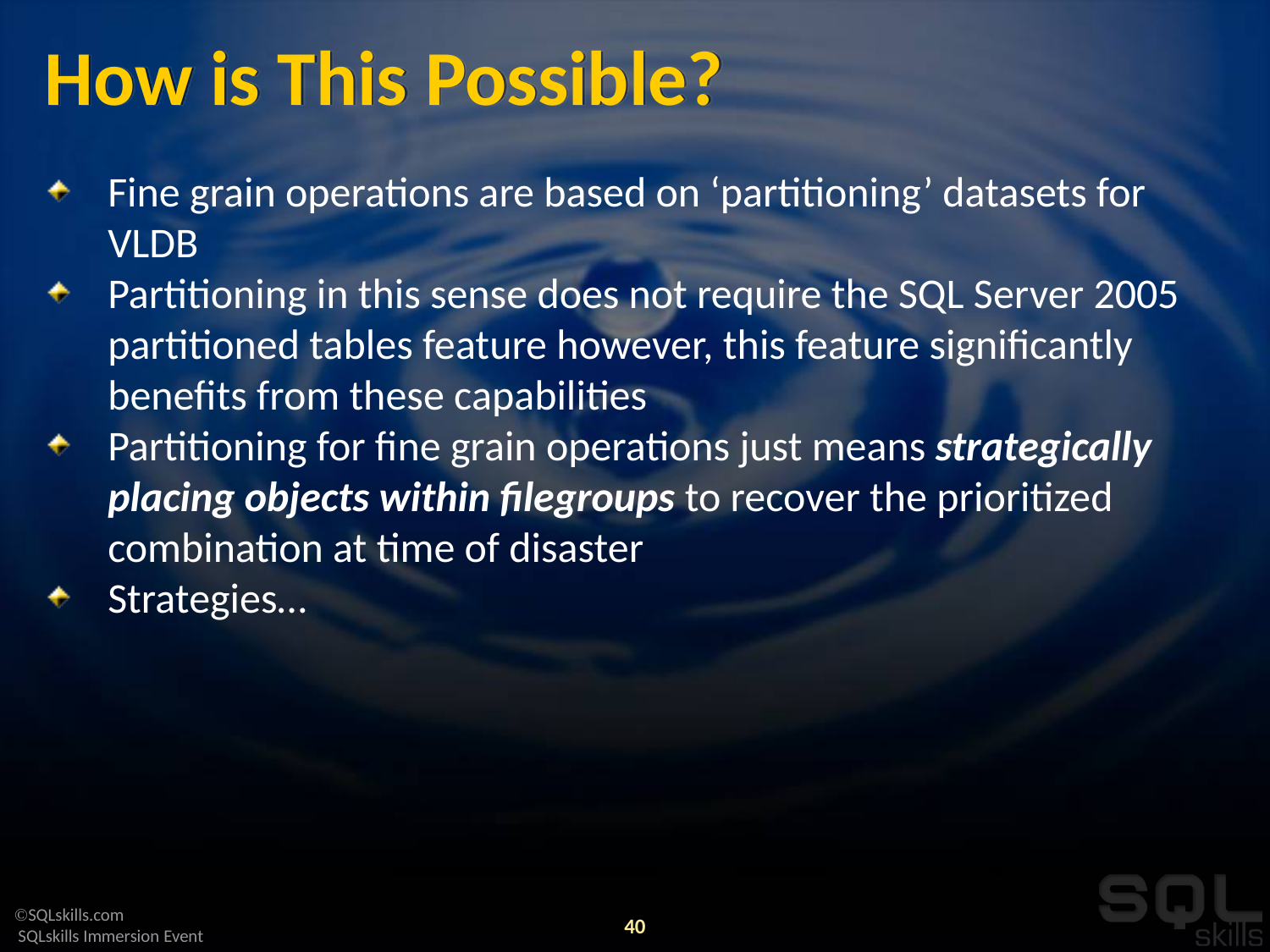

# How is This Possible?
Fine grain operations are based on ‘partitioning’ datasets for VLDB
Partitioning in this sense does not require the SQL Server 2005 partitioned tables feature however, this feature significantly benefits from these capabilities
Partitioning for fine grain operations just means strategically placing objects within filegroups to recover the prioritized combination at time of disaster
Strategies…
40